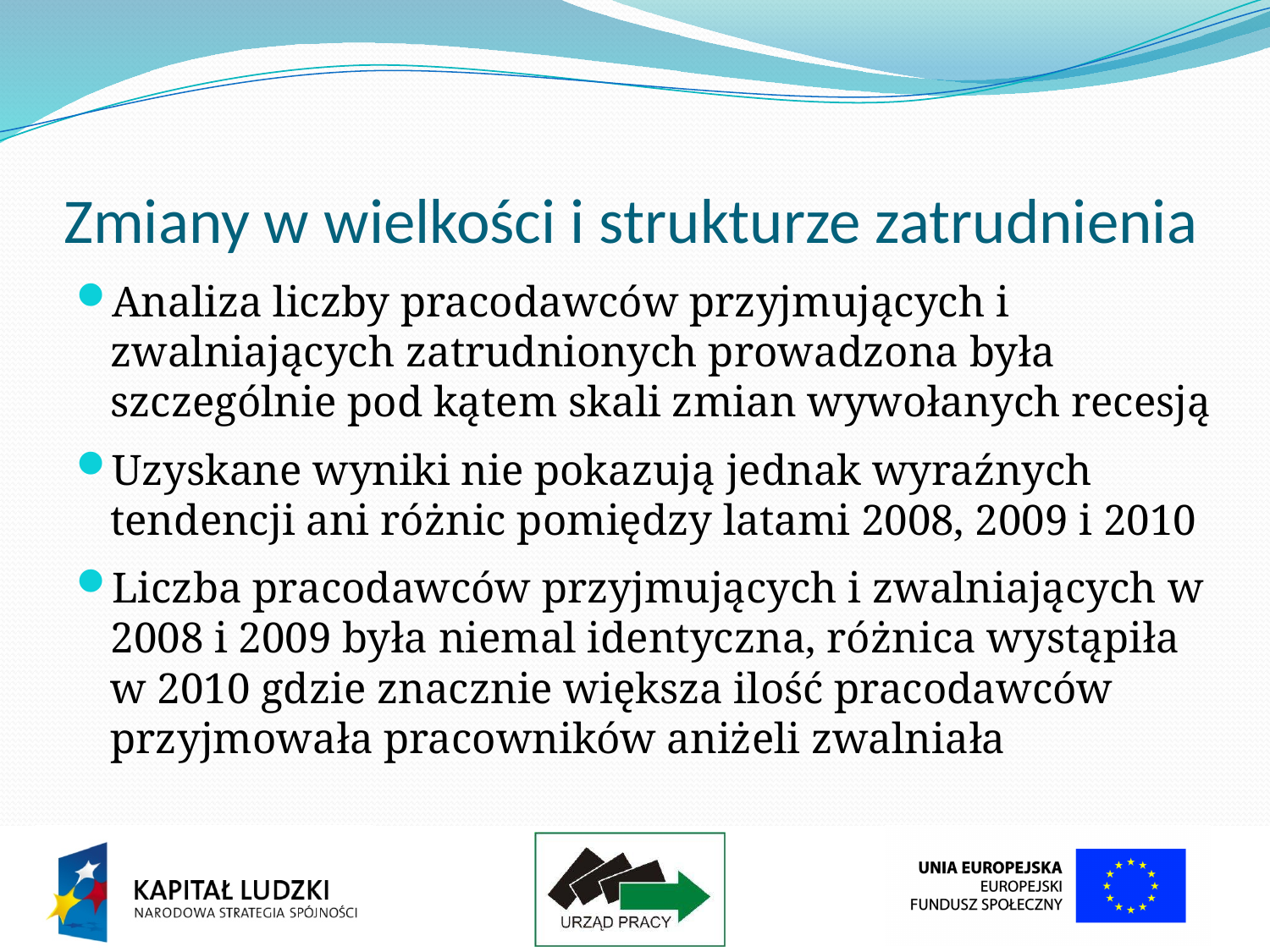

# Zmiany w wielkości i strukturze zatrudnienia
Analiza liczby pracodawców przyjmujących i zwalniających zatrudnionych prowadzona była szczególnie pod kątem skali zmian wywołanych recesją
Uzyskane wyniki nie pokazują jednak wyraźnych tendencji ani różnic pomiędzy latami 2008, 2009 i 2010
Liczba pracodawców przyjmujących i zwalniających w 2008 i 2009 była niemal identyczna, różnica wystąpiła w 2010 gdzie znacznie większa ilość pracodawców przyjmowała pracowników aniżeli zwalniała